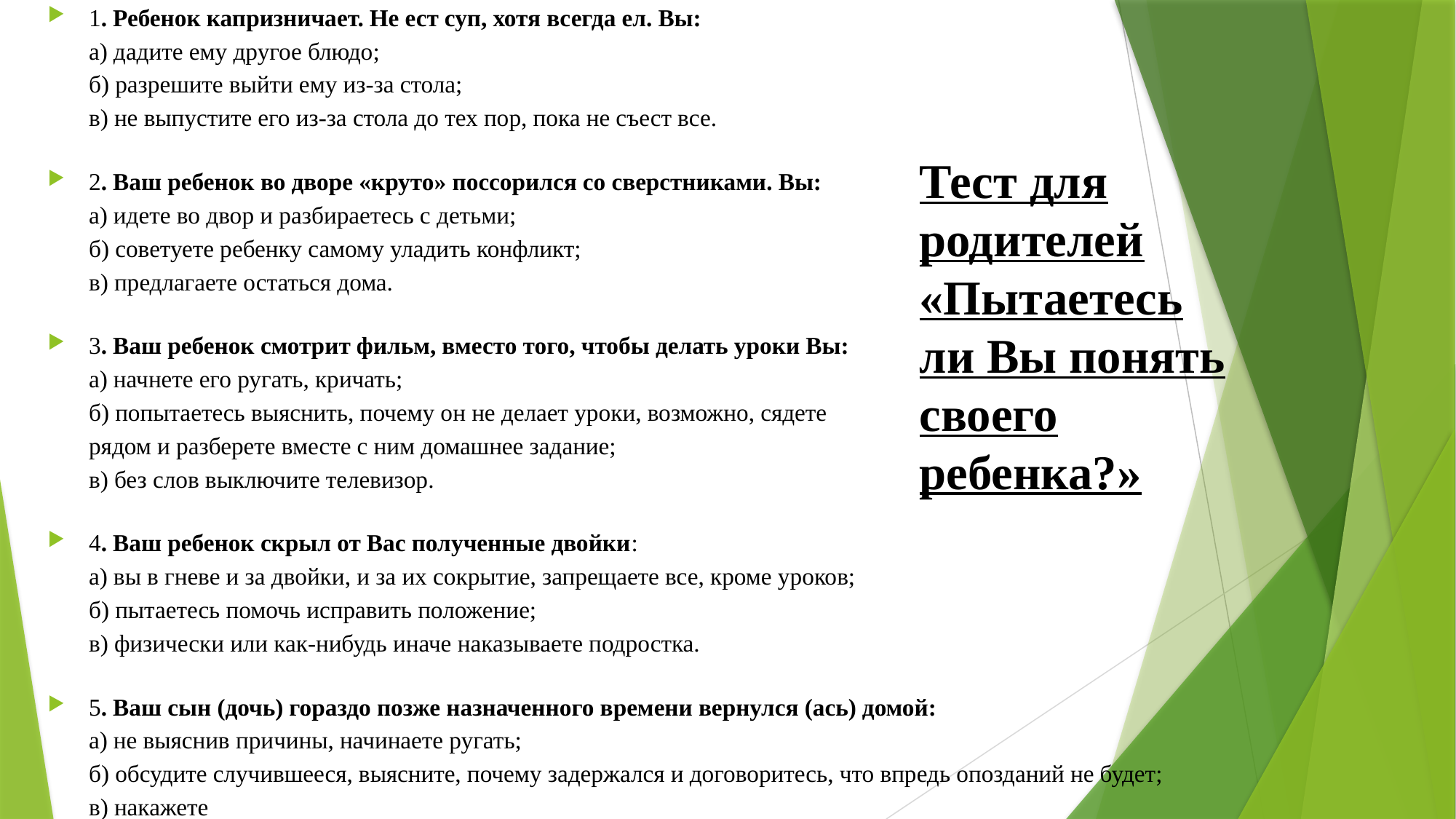

1. Ребенок капризничает. Не ест суп, хотя всегда ел. Вы:
а) дадите ему другое блюдо;
б) разрешите выйти ему из-за стола;
в) не выпустите его из-за стола до тех пор, пока не съест все.
2. Ваш ребенок во дворе «круто» поссорился со сверстниками. Вы:
а) идете во двор и разбираетесь с детьми;
б) советуете ребенку самому уладить конфликт;
в) предлагаете остаться дома.
3. Ваш ребенок смотрит фильм, вместо того, чтобы делать уроки Вы:
а) начнете его ругать, кричать;
б) попытаетесь выяснить, почему он не делает уроки, возможно, сядете
рядом и разберете вместе с ним домашнее задание;
в) без слов выключите телевизор.
4. Ваш ребенок скрыл от Вас полученные двойки:
а) вы в гневе и за двойки, и за их сокрытие, запрещаете все, кроме уроков;
б) пытаетесь помочь исправить положение;
в) физически или как-нибудь иначе наказываете подростка.
5. Ваш сын (дочь) гораздо позже назначенного времени вернулся (ась) домой:
а) не выяснив причины, начинаете ругать;
б) обсудите случившееся, выясните, почему задержался и договоритесь, что впредь опозданий не будет;
в) накажете
# Тест для родителей «Пытаетесь ли Вы понять своего ребенка?»